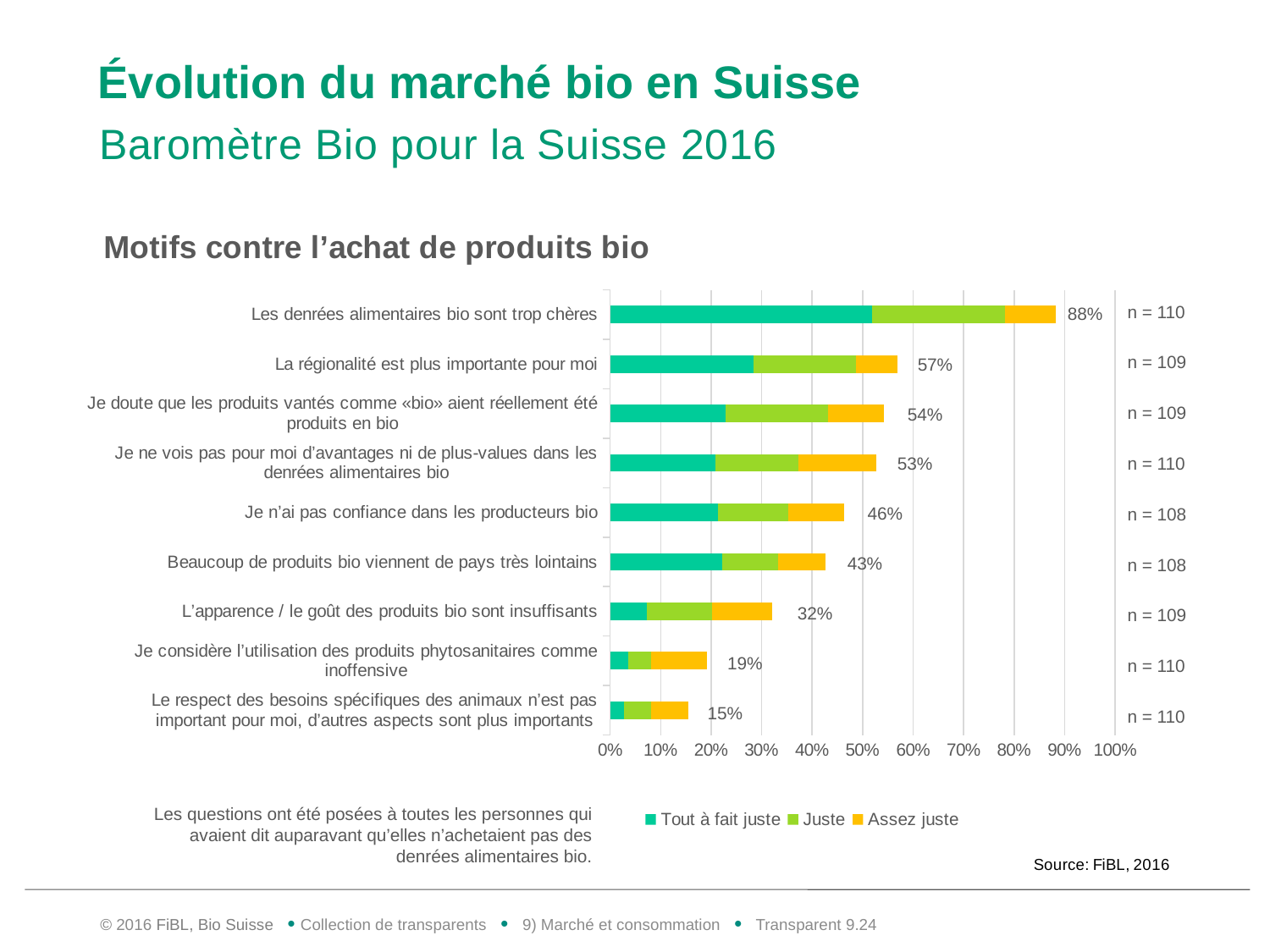

# Évolution du marché bio en Suisse
Baromètre Bio pour la Suisse 2016

### Chart: Motifs contre l’achat de produits bio

| Category | Tout à fait juste | Juste | Assez juste |
|---|---|---|---|
| Le respect des besoins spécifiques des animaux n’est pas important pour moi, d’autres aspects sont plus importants | 0.02727272727272727 | 0.05454545454545454 | 0.07272727272727272 |
| Je considère l’utilisation des produits phytosanitaires comme inoffensive | 0.03636363636363636 | 0.045454545454545456 | 0.10909090909090909 |
| L’apparence / le goût des produits bio sont insuffisants | 0.07339449541284404 | 0.12844036697247707 | 0.11926605504587157 |
| Beaucoup de produits bio viennent de pays très lointains | 0.2222222222222222 | 0.1111111111111111 | 0.09259259259259259 |
| Je n’ai pas confiance dans les producteurs bio | 0.21296296296296297 | 0.1388888888888889 | 0.1111111111111111 |
| Je ne vois pas pour moi d’avantages ni de plus-values dans les denrées alimentaires bio | 0.20909090909090908 | 0.16363636363636364 | 0.15454545454545454 |
| Je doute que les produits vantés comme «bio» aient réellement été produits en bio | 0.22935779816513763 | 0.2018348623853211 | 0.11009174311926606 |
| La régionalité est plus importante pour moi | 0.28440366972477066 | 0.2018348623853211 | 0.08256880733944955 |
| Les denrées alimentaires bio sont trop chères | 0.5181818181818182 | 0.2636363636363636 | 0.1 |
n = 110
n = 109
n = 109
n = 110
n = 108
n = 108
n = 109
n = 110
n = 110
88%
57%
54%
53%
46%
43%
32%
19%
15%
Les questions ont été posées à toutes les personnes qui avaient dit auparavant qu’elles n’achetaient pas des denrées alimentaires bio.
© 2016 FiBL, Bio Suisse   • Collection de transparents   •   9) Marché et consommation   •   Transparent 9.24